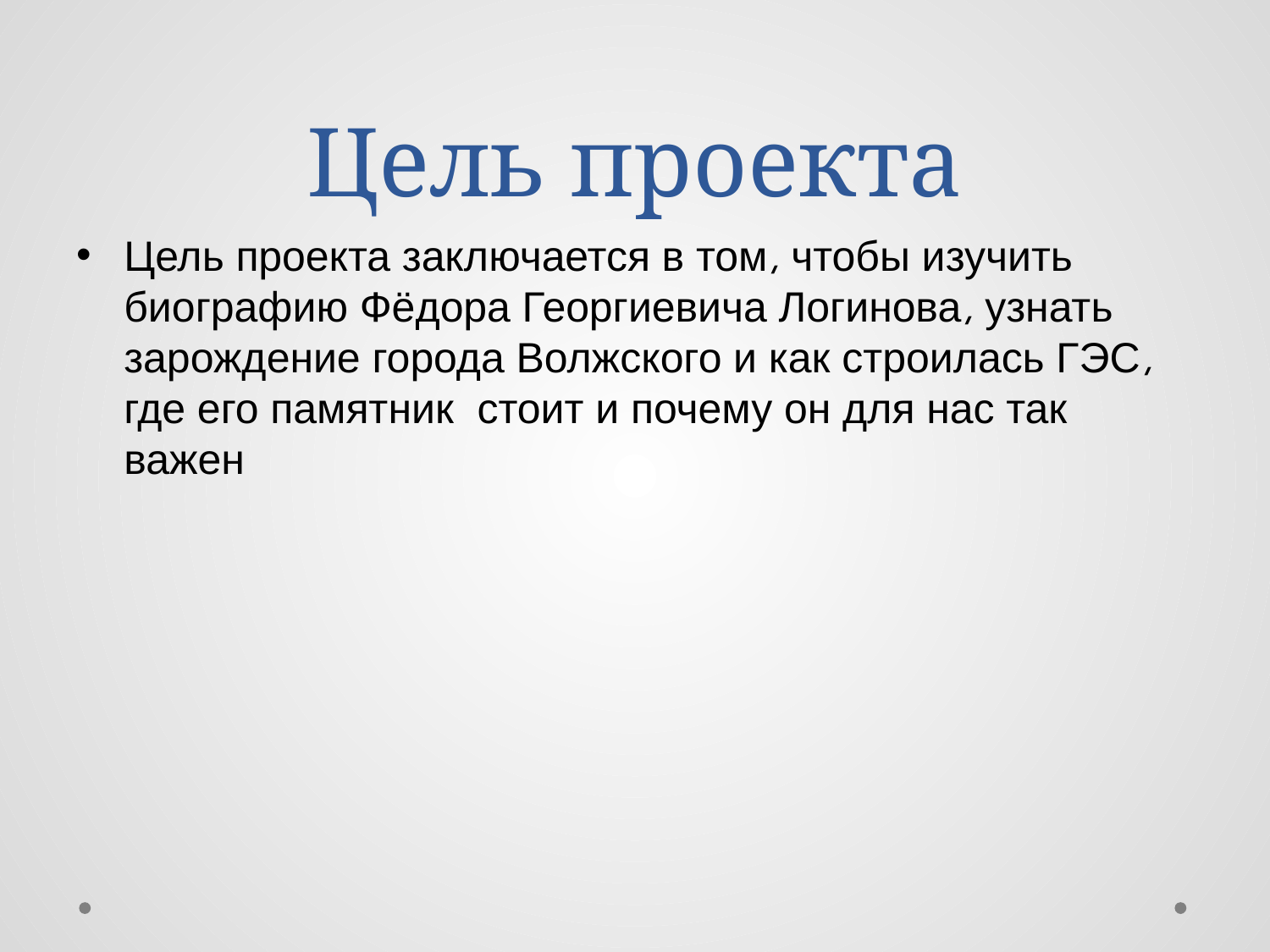

# Цель проекта
Цель проекта заключается в том, чтобы изучить биографию Фёдора Георгиевича Логинова, узнать зарождение города Волжского и как строилась ГЭС, где его памятник  стоит и почему он для нас так важен